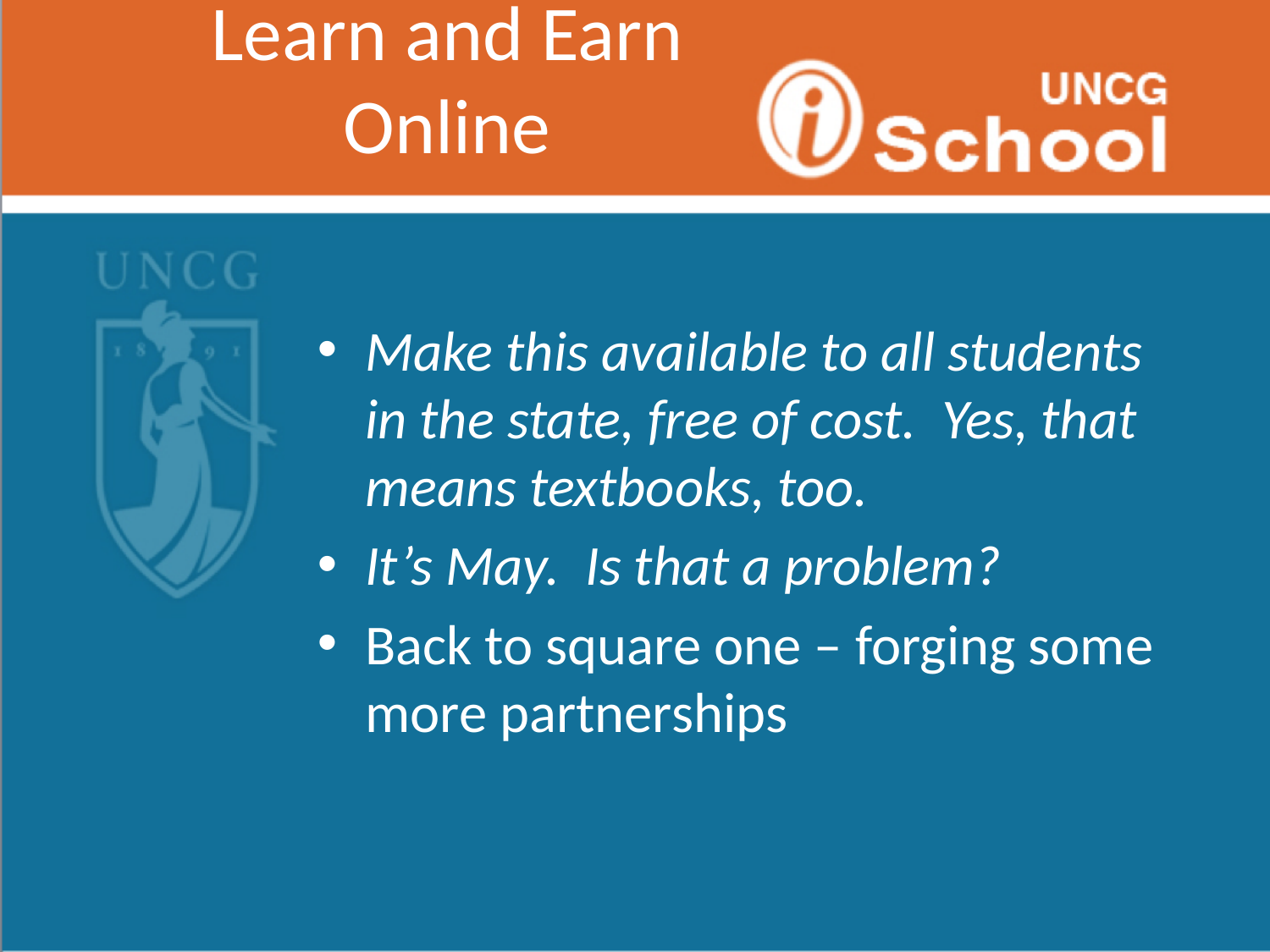

# Learn and Earn Online
Make this available to all students in the state, free of cost.  Yes, that means textbooks, too.
It’s May.  Is that a problem?
Back to square one – forging some more partnerships